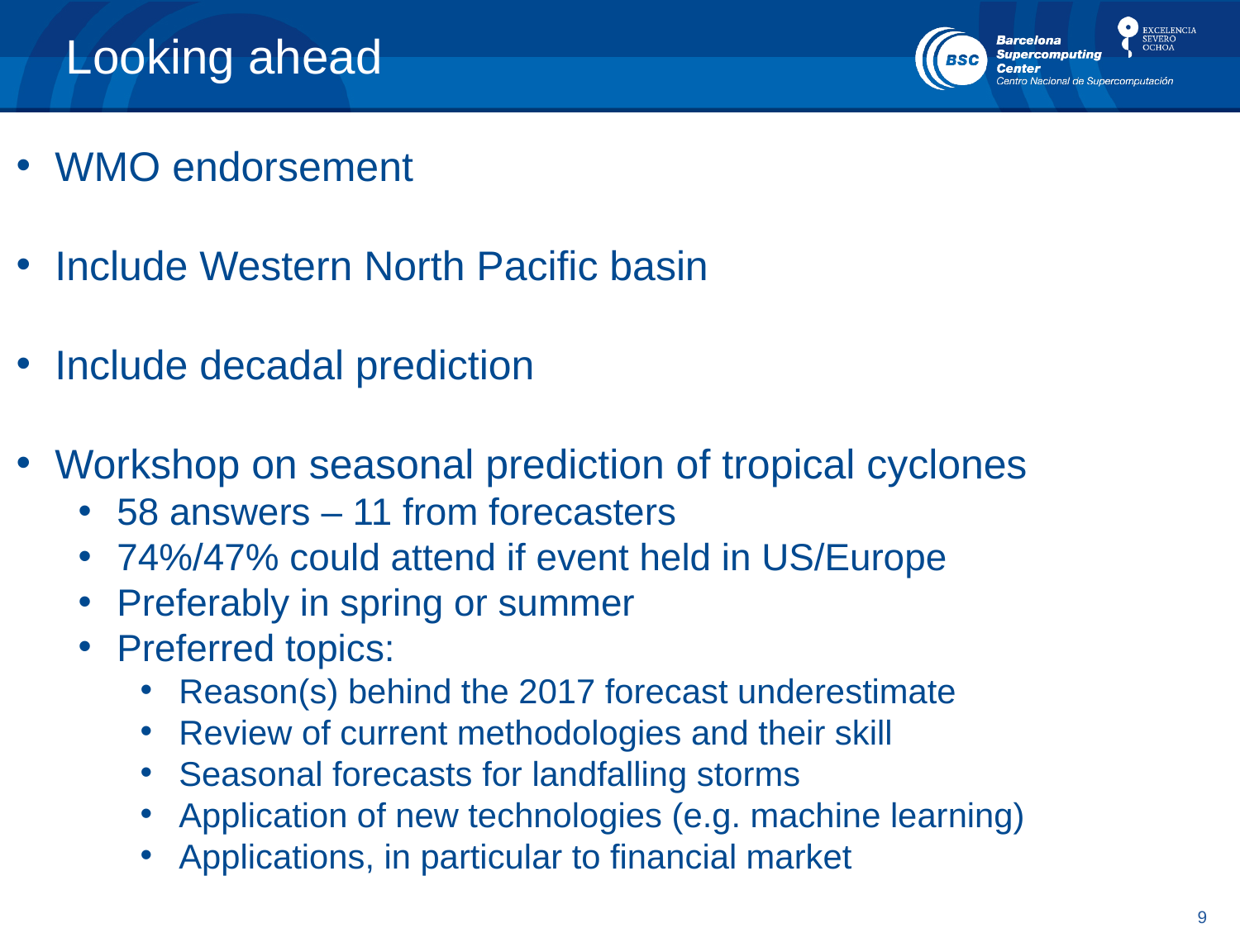

# Looking ahead
WMO endorsement

Include Western North Pacific basin

Include decadal prediction

Workshop on seasonal prediction of tropical cyclones
58 answers – 11 from forecasters
74%/47% could attend if event held in US/Europe
Preferably in spring or summer
Preferred topics:
Reason(s) behind the 2017 forecast underestimate
Review of current methodologies and their skill
Seasonal forecasts for landfalling storms
Application of new technologies (e.g. machine learning)
Applications, in particular to financial market